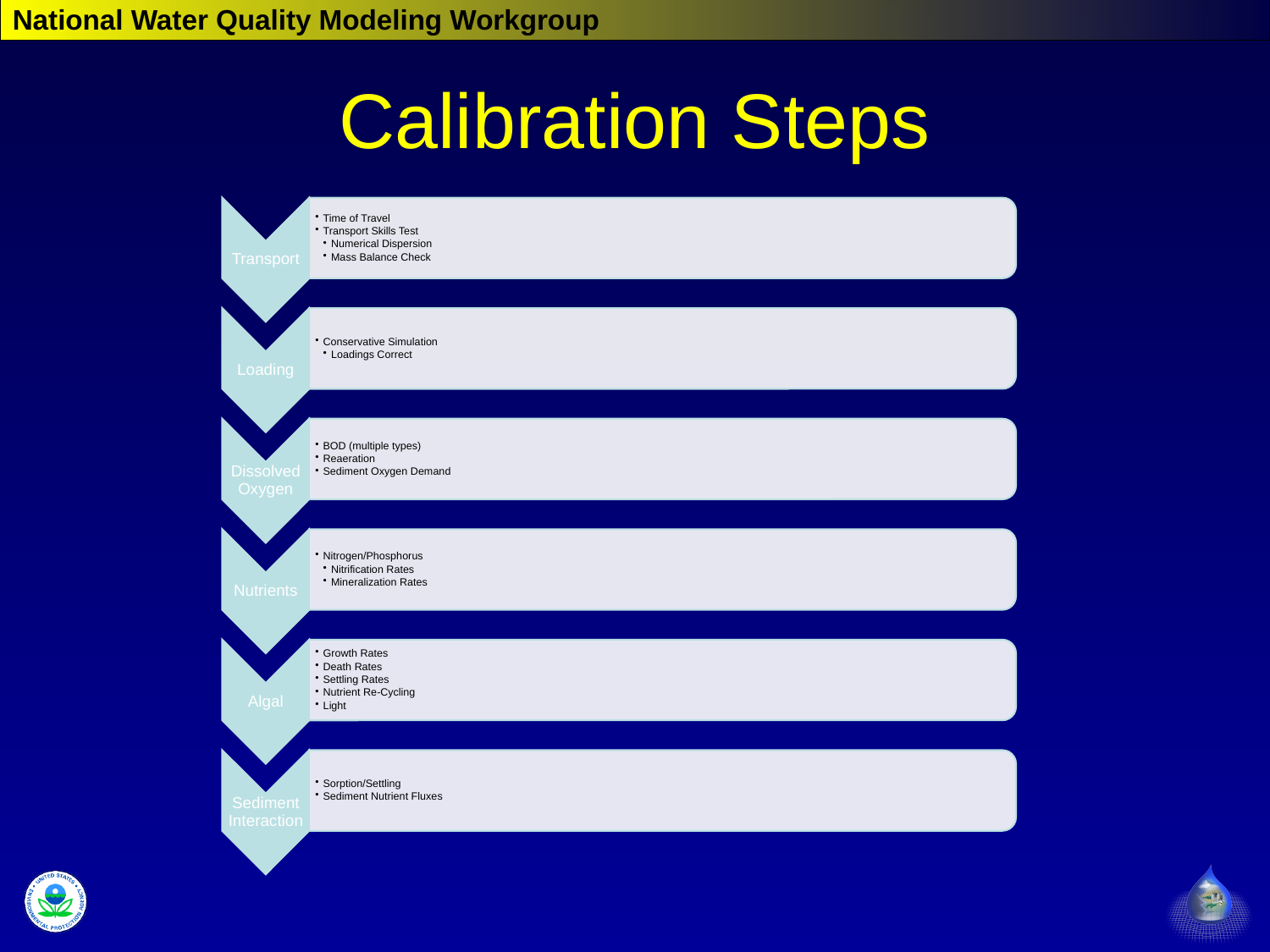

# Calibration Steps
Transport
Time of Travel
Transport Skills Test
Numerical Dispersion
Mass Balance Check
Loading
Conservative Simulation
Loadings Correct
Dissolved Oxygen
BOD (multiple types)
Reaeration
Sediment Oxygen Demand
Nutrients
Nitrogen/Phosphorus
Nitrification Rates
Mineralization Rates
Algal
Growth Rates
Death Rates
Settling Rates
Nutrient Re-Cycling
Light
Sediment Interaction
Sorption/Settling
Sediment Nutrient Fluxes